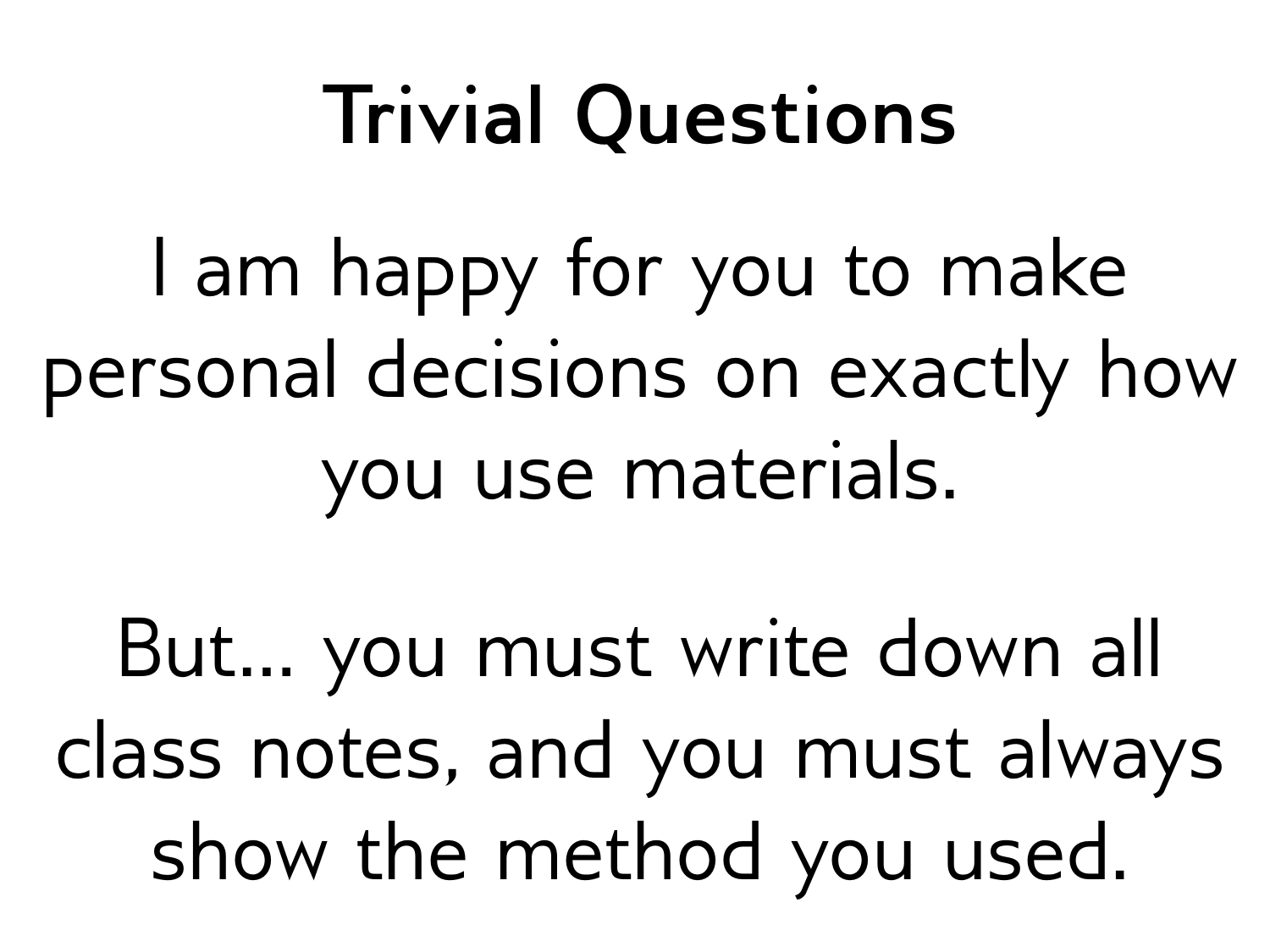

Trivial Questions

I am happy for you to make personal decisions on exactly how you use materials.

But… you must write down all class notes, and you must always show the method you used.